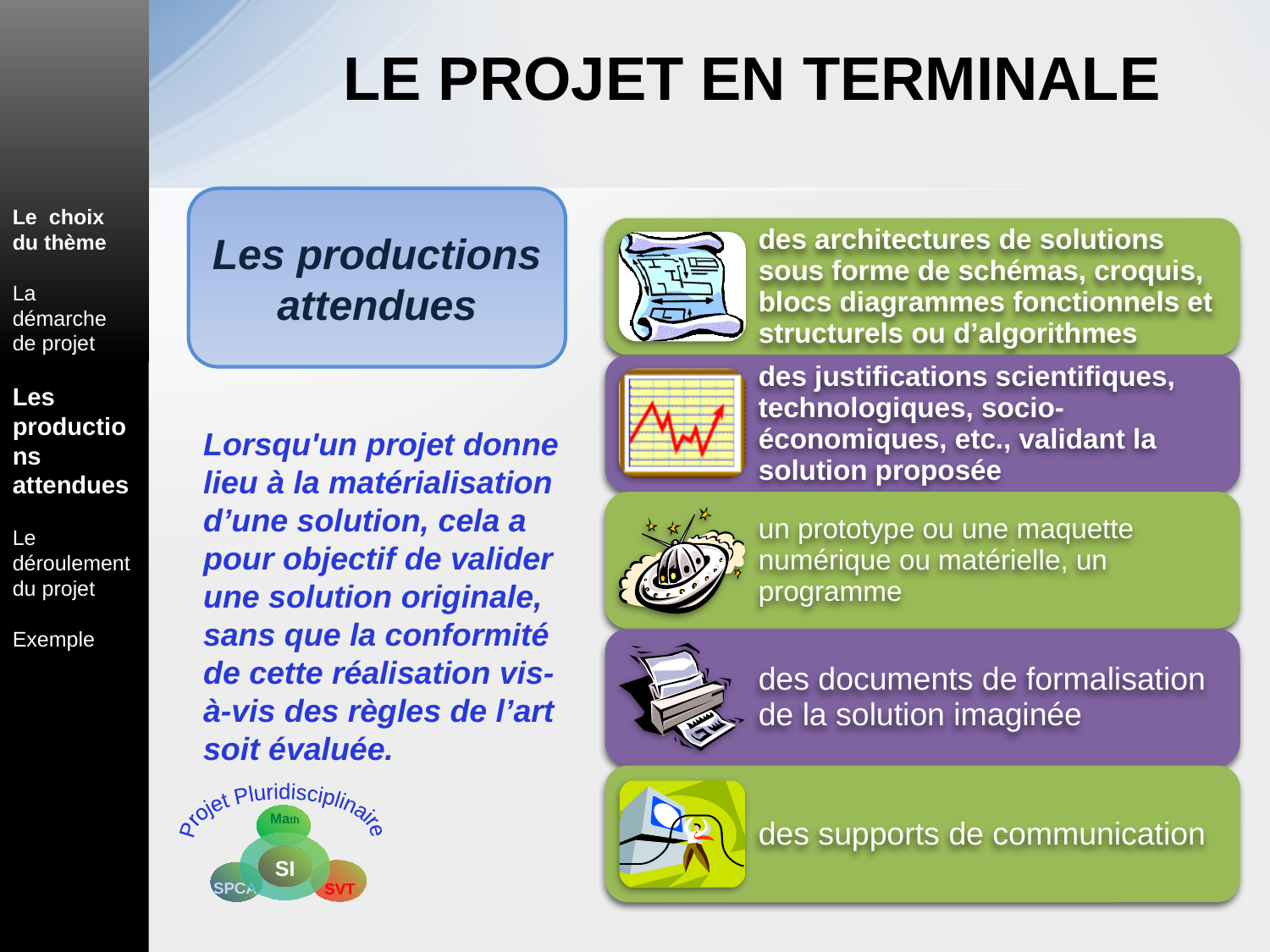

Le  choix du thème

La démarche de projet

Les productions attendues

Le déroulement du projet

Exemple

LE PROJET EN TERMINALE

Les productions attendues

des architectures de solutions sous forme de schémas, croquis, blocs diagrammes fonctionnels et structurels ou d’algorithmes
des justifications scientifiques, technologiques, socio-économiques, etc., validant la solution proposée
un prototype ou une maquette numérique ou matérielle, un programme
des documents de formalisation de la solution imaginée
des supports de communication

Lorsqu'un projet donne lieu à la matérialisation d’une solution, cela a pour objectif de valider une solution originale, sans que la conformité de cette réalisation vis-à-vis des règles de l’art soit évaluée.
Projet Pluridisciplinaire
Math

SI

SPCA

SVT
5